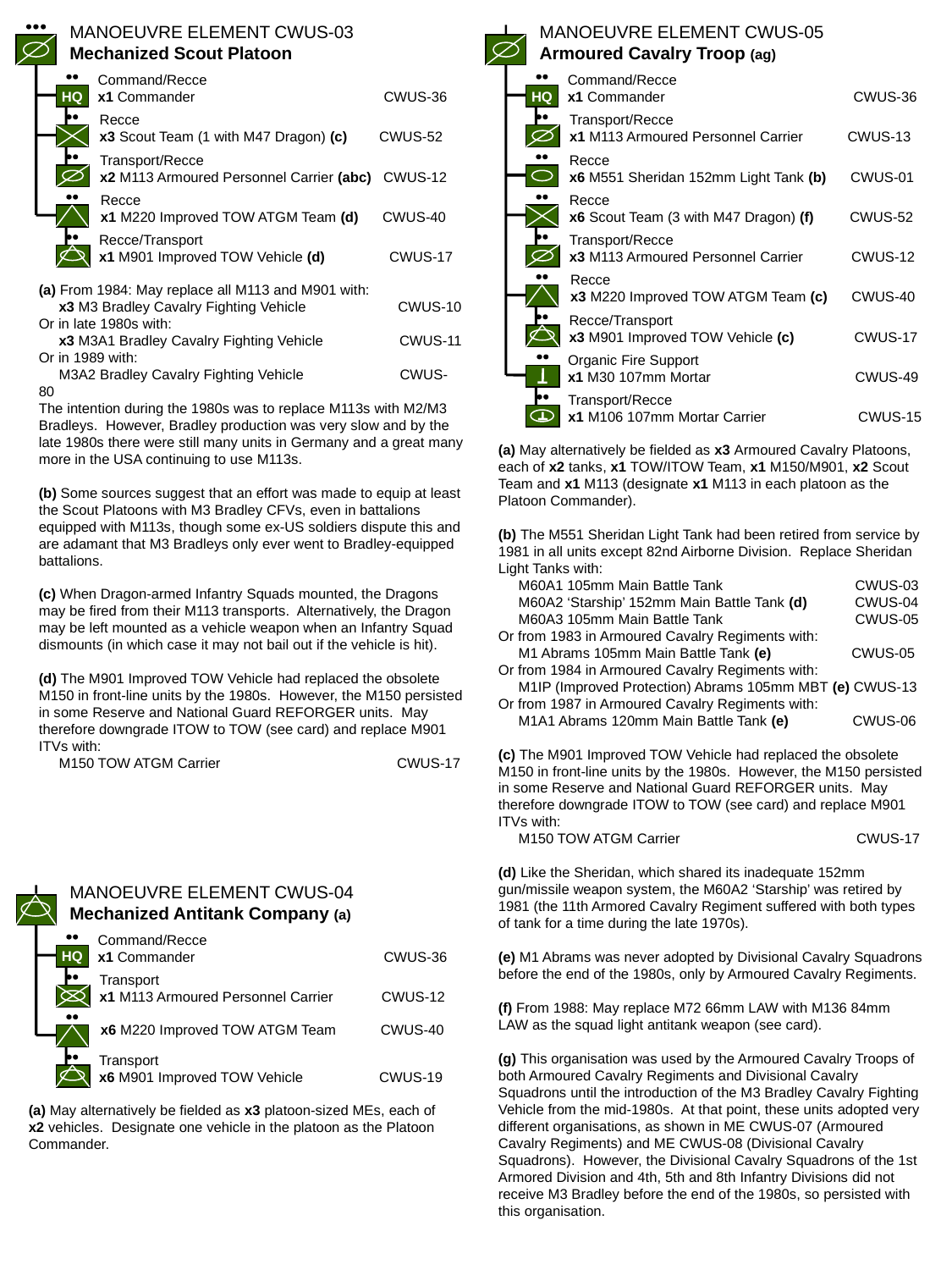

MANOEUVRE ELEMENT CWUS-03
Mechanized Scout Platoon
MANOEUVRE ELEMENT CWUS-05
Armoured Cavalry Troop (ag)

Command/Recce
x1 Commander                                               CWUS-36
Command/Recce
x1 Commander                                               CWUS-36

HQ

HQ

Recce
x3 Scout Team (1 with M47 Dragon) (c)        CWUS-52

Transport/Recce
x1 M113 Armoured Personnel Carrier           CWUS-13

Transport/Recce
x2 M113 Armoured Personnel Carrier (abc)   CWUS-12
Recce
x6 M551 Sheridan 152mm Light Tank (b)      CWUS-01

Recce
x1 M220 Improved TOW ATGM Team (d)      CWUS-40
Recce
x6 Scout Team (3 with M47 Dragon) (f)         CWUS-52

Transport/Recce
x3 M113 Armoured Personnel Carrier            CWUS-12

Recce/Transport
x1 M901 Improved TOW Vehicle (d)                CWUS-17

Recce
x3 M220 Improved TOW ATGM Team (c)      CWUS-40
(a) From 1984: May replace all M113 and M901 with:
     x3 M3 Bradley Cavalry Fighting Vehicle                       CWUS-10
Or in late 1980s with:
     x3 M3A1 Bradley Cavalry Fighting Vehicle                   CWUS-11
Or in 1989 with:
     M3A2 Bradley Cavalry Fighting Vehicle                        CWUS-80
The intention during the 1980s was to replace M113s with M2/M3 Bradleys.  However, Bradley production was very slow and by the late 1980s there were still many units in Germany and a great many more in the USA continuing to use M113s.

(b) Some sources suggest that an effort was made to equip at least the Scout Platoons with M3 Bradley CFVs, even in battalions equipped with M113s, though some ex-US soldiers dispute this and are adamant that M3 Bradleys only ever went to Bradley-equipped battalions.

(c) When Dragon-armed Infantry Squads mounted, the Dragons may be fired from their M113 transports.  Alternatively, the Dragon may be left mounted as a vehicle weapon when an Infantry Squad dismounts (in which case it may not bail out if the vehicle is hit).

(d) The M901 Improved TOW Vehicle had replaced the obsolete M150 in front-line units by the 1980s.  However, the M150 persisted in some Reserve and National Guard REFORGER units.  May therefore downgrade ITOW to TOW (see card) and replace M901 ITVs with:
     M150 TOW ATGM Carrier                                            CWUS-17

Recce/Transport
x3 M901 Improved TOW Vehicle (c)               CWUS-17

Organic Fire Support
x1 M30 107mm Mortar                                    CWUS-49

Transport/Recce
x1 M106 107mm Mortar Carrier                       CWUS-15

(a) May alternatively be fielded as x3 Armoured Cavalry Platoons, each of x2 tanks, x1 TOW/ITOW Team, x1 M150/M901, x2 Scout Team and x1 M113 (designate x1 M113 in each platoon as the Platoon Commander).

(b) The M551 Sheridan Light Tank had been retired from service by 1981 in all units except 82nd Airborne Division.  Replace Sheridan Light Tanks with:
     M60A1 105mm Main Battle Tank                                 CWUS-03
     M60A2 ‘Starship’ 152mm Main Battle Tank (d)            CWUS-04
     M60A3 105mm Main Battle Tank                                 CWUS-05
Or from 1983 in Armoured Cavalry Regiments with:
     M1 Abrams 105mm Main Battle Tank (e)                    CWUS-05
Or from 1984 in Armoured Cavalry Regiments with:
     M1IP (Improved Protection) Abrams 105mm MBT (e) CWUS-13
Or from 1987 in Armoured Cavalry Regiments with:
     M1A1 Abrams 120mm Main Battle Tank (e)                CWUS-06

(c) The M901 Improved TOW Vehicle had replaced the obsolete M150 in front-line units by the 1980s.  However, the M150 persisted in some Reserve and National Guard REFORGER units.  May therefore downgrade ITOW to TOW (see card) and replace M901 ITVs with:
     M150 TOW ATGM Carrier                                            CWUS-17

(d) Like the Sheridan, which shared its inadequate 152mm gun/missile weapon system, the M60A2 ‘Starship’ was retired by 1981 (the 11th Armored Cavalry Regiment suffered with both types of tank for a time during the late 1970s).

(e) M1 Abrams was never adopted by Divisional Cavalry Squadrons before the end of the 1980s, only by Armoured Cavalry Regiments.

(f) From 1988: May replace M72 66mm LAW with M136 84mm LAW as the squad light antitank weapon (see card).

(g) This organisation was used by the Armoured Cavalry Troops of both Armoured Cavalry Regiments and Divisional Cavalry Squadrons until the introduction of the M3 Bradley Cavalry Fighting Vehicle from the mid-1980s.  At that point, these units adopted very different organisations, as shown in ME CWUS-07 (Armoured Cavalry Regiments) and ME CWUS-08 (Divisional Cavalry Squadrons).  However, the Divisional Cavalry Squadrons of the 1st Armored Division and 4th, 5th and 8th Infantry Divisions did not receive M3 Bradley before the end of the 1980s, so persisted with this organisation.
MANOEUVRE ELEMENT CWUS-04
Mechanized Antitank Company (a)

Command/Recce
x1 Commander                                               CWUS-36

HQ

Transport
x1 M113 Armoured Personnel Carrier            CWUS-12

x6 M220 Improved TOW ATGM Team           CWUS-40

Transport
x6 M901 Improved TOW Vehicle                   CWUS-19

(a) May alternatively be fielded as x3 platoon-sized MEs, each of x2 vehicles.  Designate one vehicle in the platoon as the Platoon Commander.